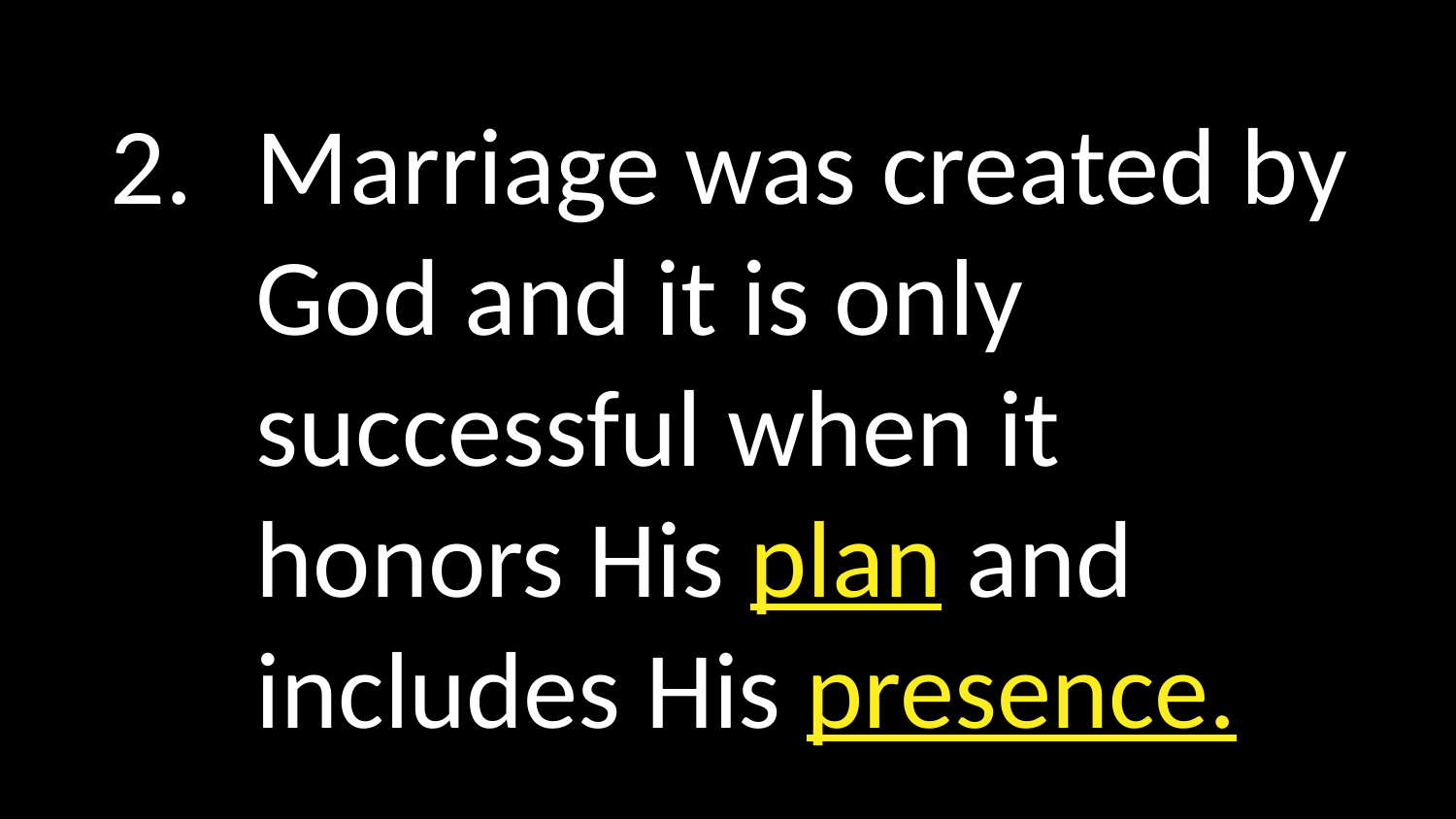

Marriage was created by God and it is only successful when it honors His plan and includes His presence.